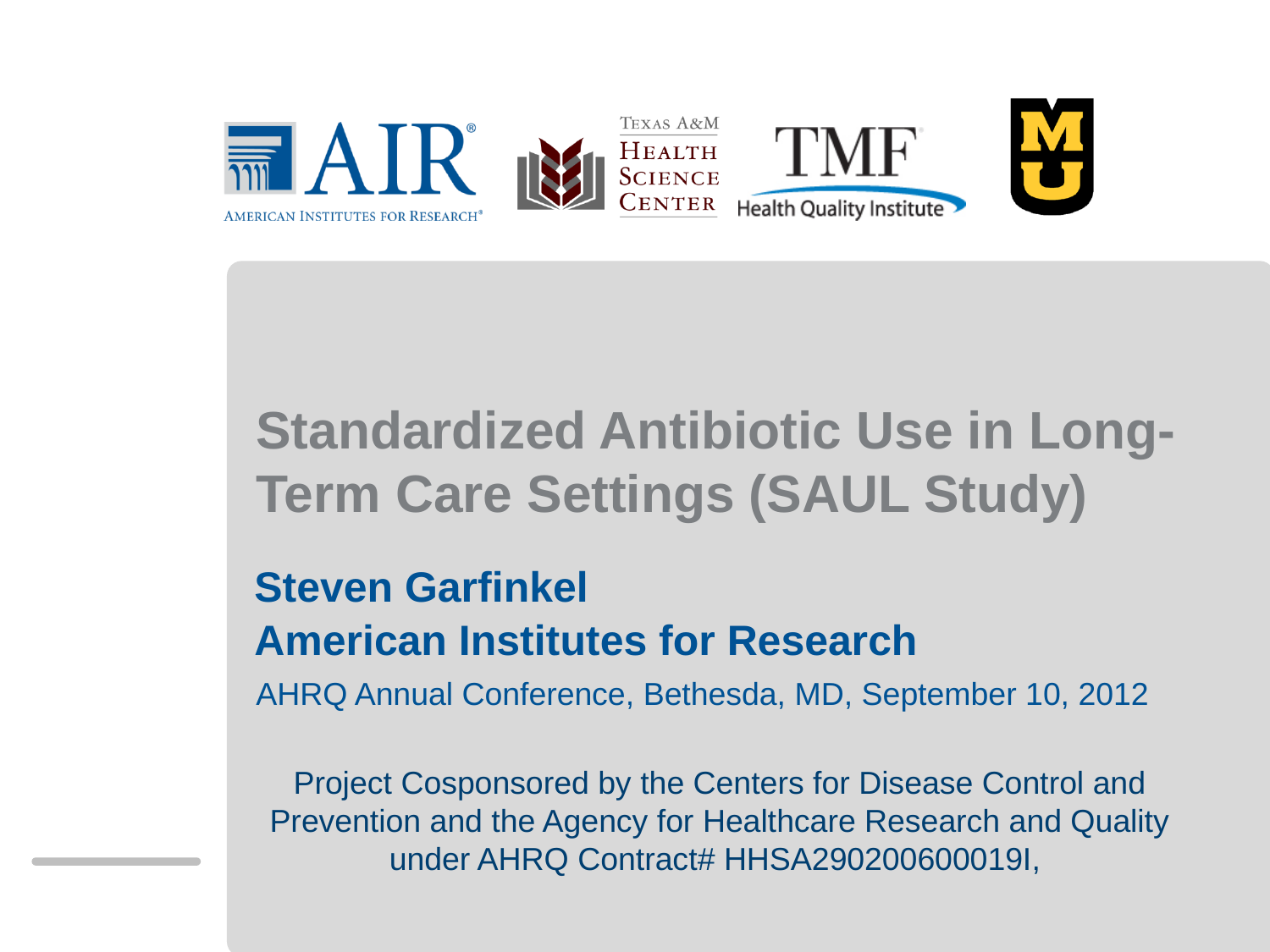

# Standardized Antibiotic Use in Long-Term Care Settings (SAUL Study)
Steven Garfinkel
American Institutes for Research

AHRQ Annual Conference, Bethesda, MD, September 10, 2012

Project Cosponsored by the Centers for Disease Control and Prevention and the Agency for Healthcare Research and Quality under AHRQ Contract# HHSA290200600019I,